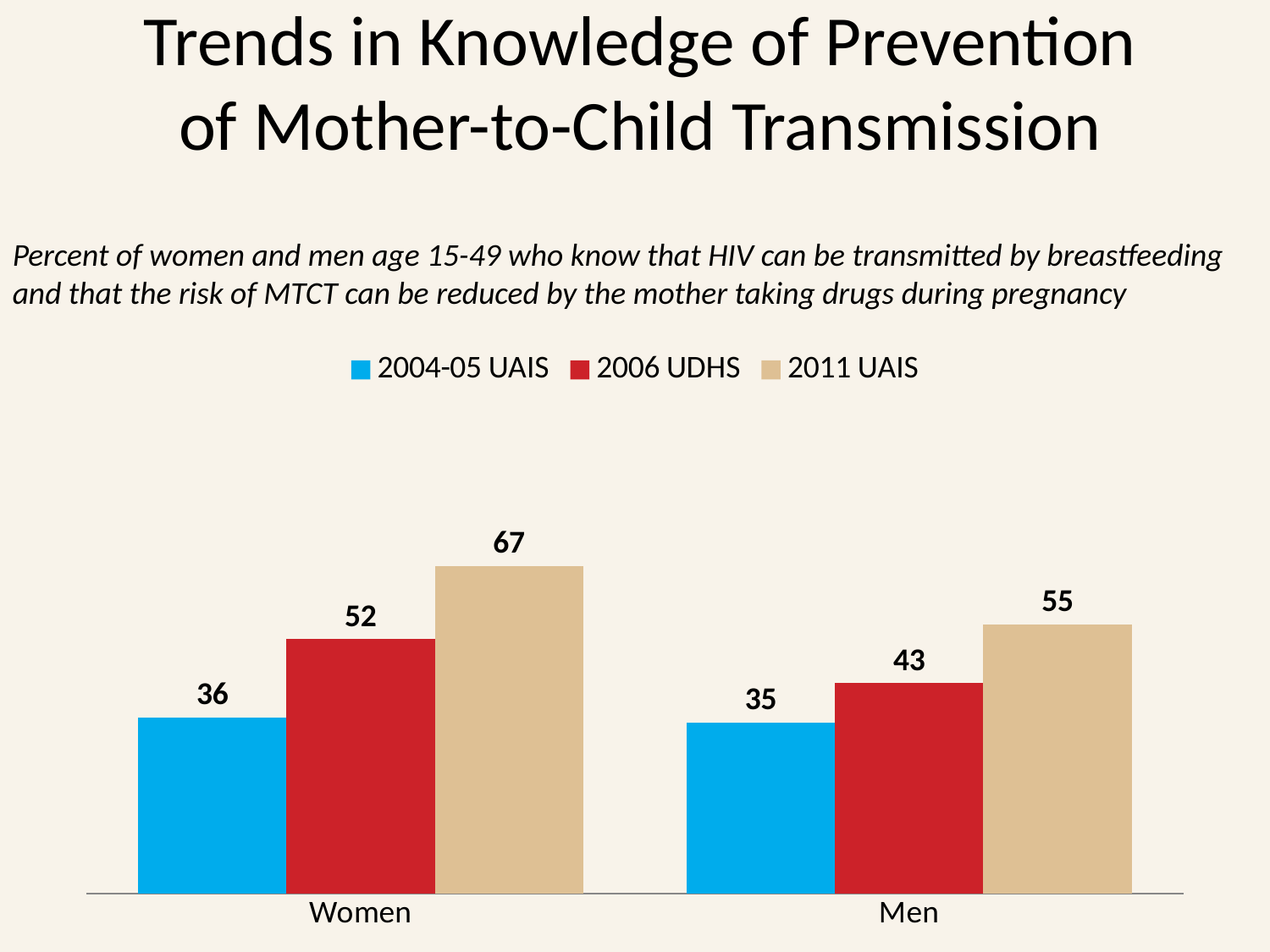

Trends in Knowledge of Prevention of Mother-to-Child Transmission
Percent of women and men age 15-49 who know that HIV can be transmitted by breastfeeding and that the risk of MTCT can be reduced by the mother taking drugs during pregnancy

### Chart

| Category | 2004-05 UAIS | 2006 UDHS | 2011 UAIS |
|---|---|---|---|
| Women | 36.0 | 52.0 | 67.0 |
| Men | 35.0 | 43.0 | 55.0 |